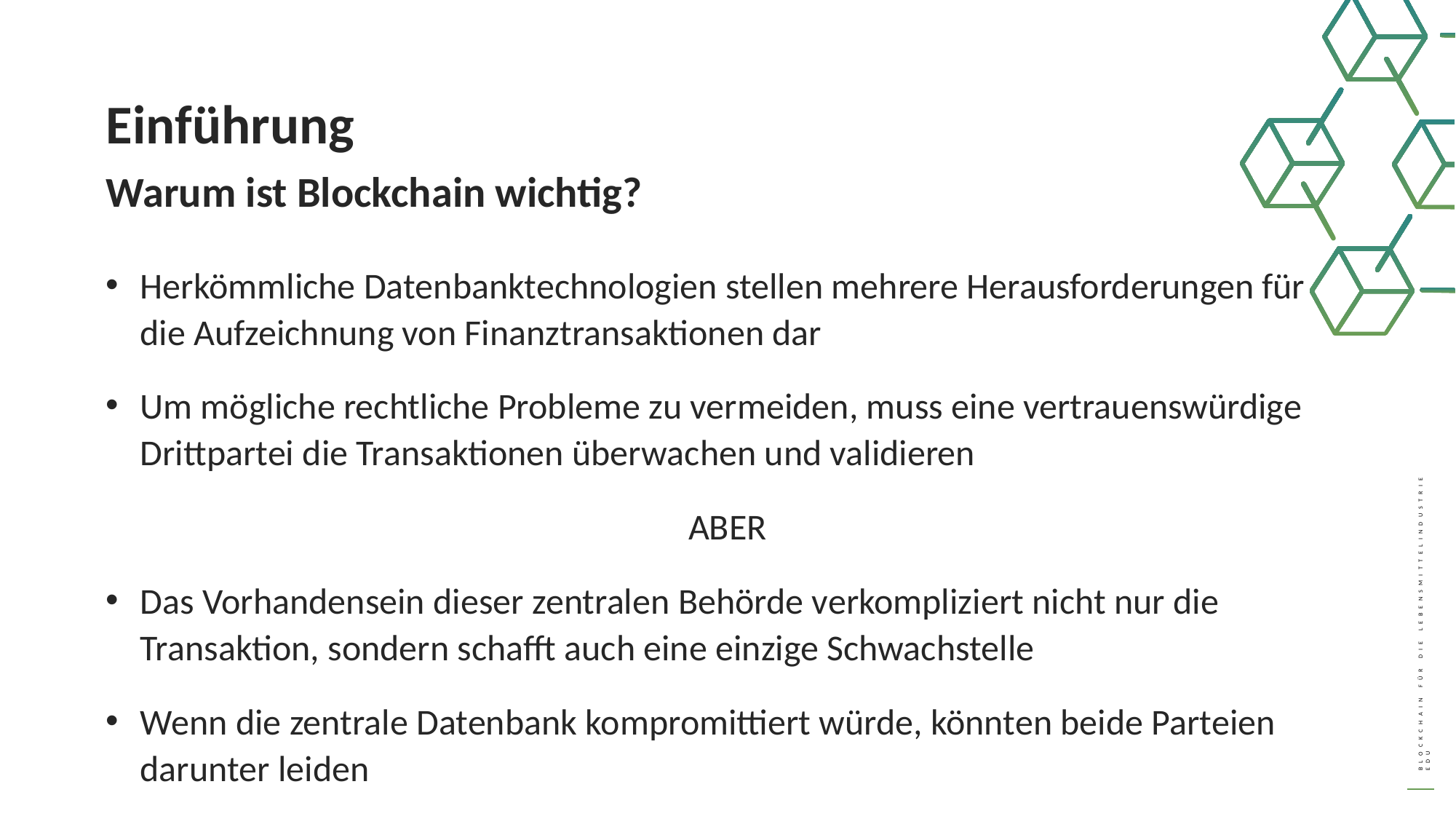

Einführung
Warum ist Blockchain wichtig?
Herkömmliche Datenbanktechnologien stellen mehrere Herausforderungen für die Aufzeichnung von Finanztransaktionen dar
Um mögliche rechtliche Probleme zu vermeiden, muss eine vertrauenswürdige Drittpartei die Transaktionen überwachen und validieren
ABER
Das Vorhandensein dieser zentralen Behörde verkompliziert nicht nur die Transaktion, sondern schafft auch eine einzige Schwachstelle
Wenn die zentrale Datenbank kompromittiert würde, könnten beide Parteien darunter leiden